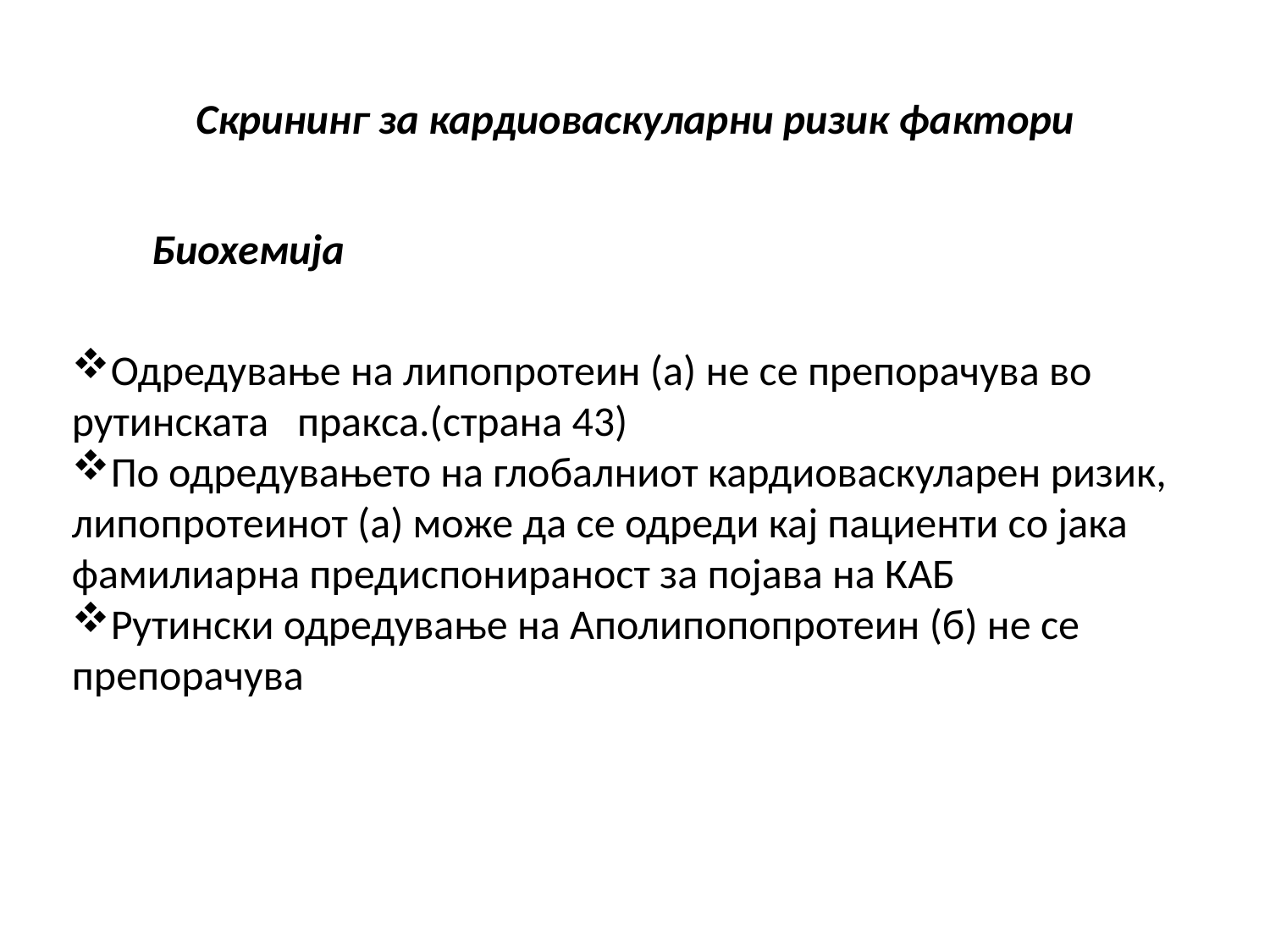

# Скрининг за кардиоваскуларни ризик фактори
Биохемија
Одредување на липопротеин (а) не се препорачува во рутинската   пракса.(страна 43)
По одредувањето на глобалниот кардиоваскуларен ризик, липопротеинот (а) може да се одреди кај пациенти со јака фамилиарна предиспонираност за појава на КАБ
Рутински одредување на Аполипопопротеин (б) не се препорачува